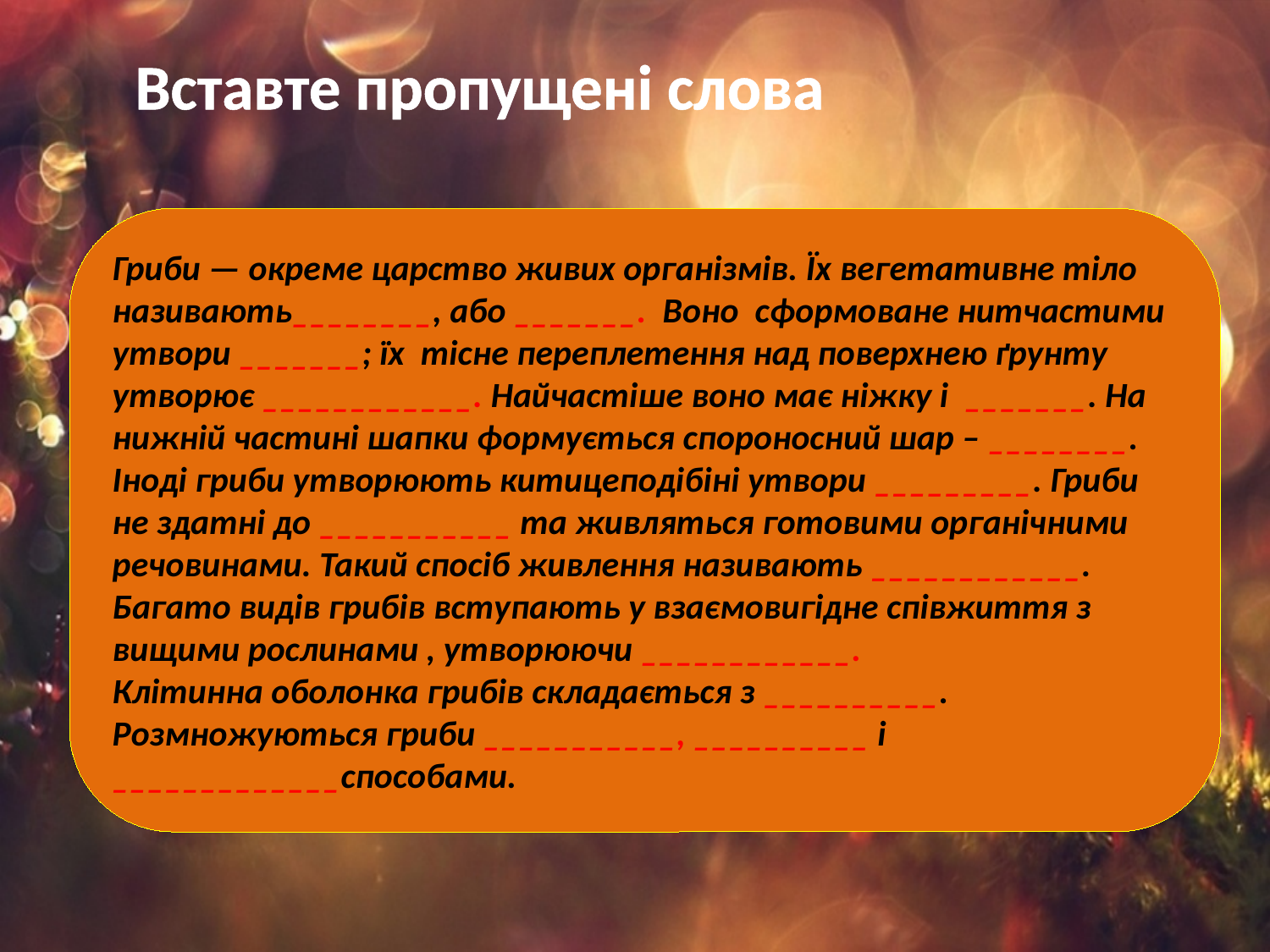

Вставте пропущені слова
Гриби — окреме царство живих організмів. Їх вегетативне тіло називають________, або _______.  Воно  сформоване нитчастими утвори _______; їх  тісне переплетення над поверхнею ґрунту утворює ____________. Найчастіше воно має ніжку і  _______. На нижній частині шапки формується спороносний шар – ________. Іноді гриби утворюють китицеподібіні утвори _________. Гриби не здатні до ___________ та живляться готовими органічними речовинами. Такий спосіб живлення називають ____________. Багато видів грибів вступають у взаємовигідне співжиття з вищими рослинами , утворюючи ____________.
Клітинна оболонка грибів складається з __________.  Розмножуються гриби ___________, __________ і _____________способами.